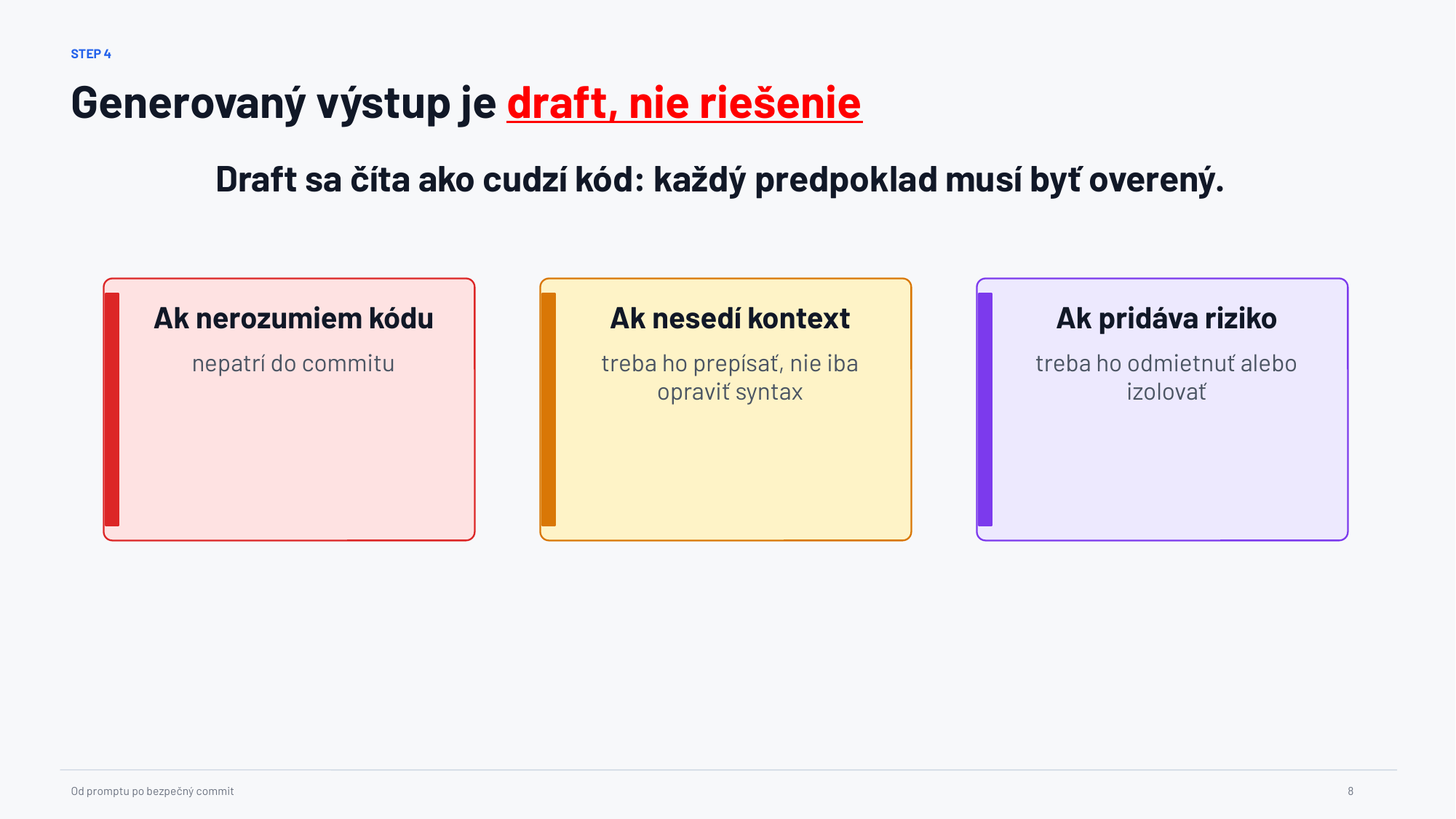

STEP 4
Generovaný výstup je draft, nie riešenie
Draft sa číta ako cudzí kód: každý predpoklad musí byť overený.

Ak nerozumiem kódu
Ak nesedí kontext
Ak pridáva riziko
nepatrí do commitu
treba ho prepísať, nie iba opraviť syntax
treba ho odmietnuť alebo izolovať
8